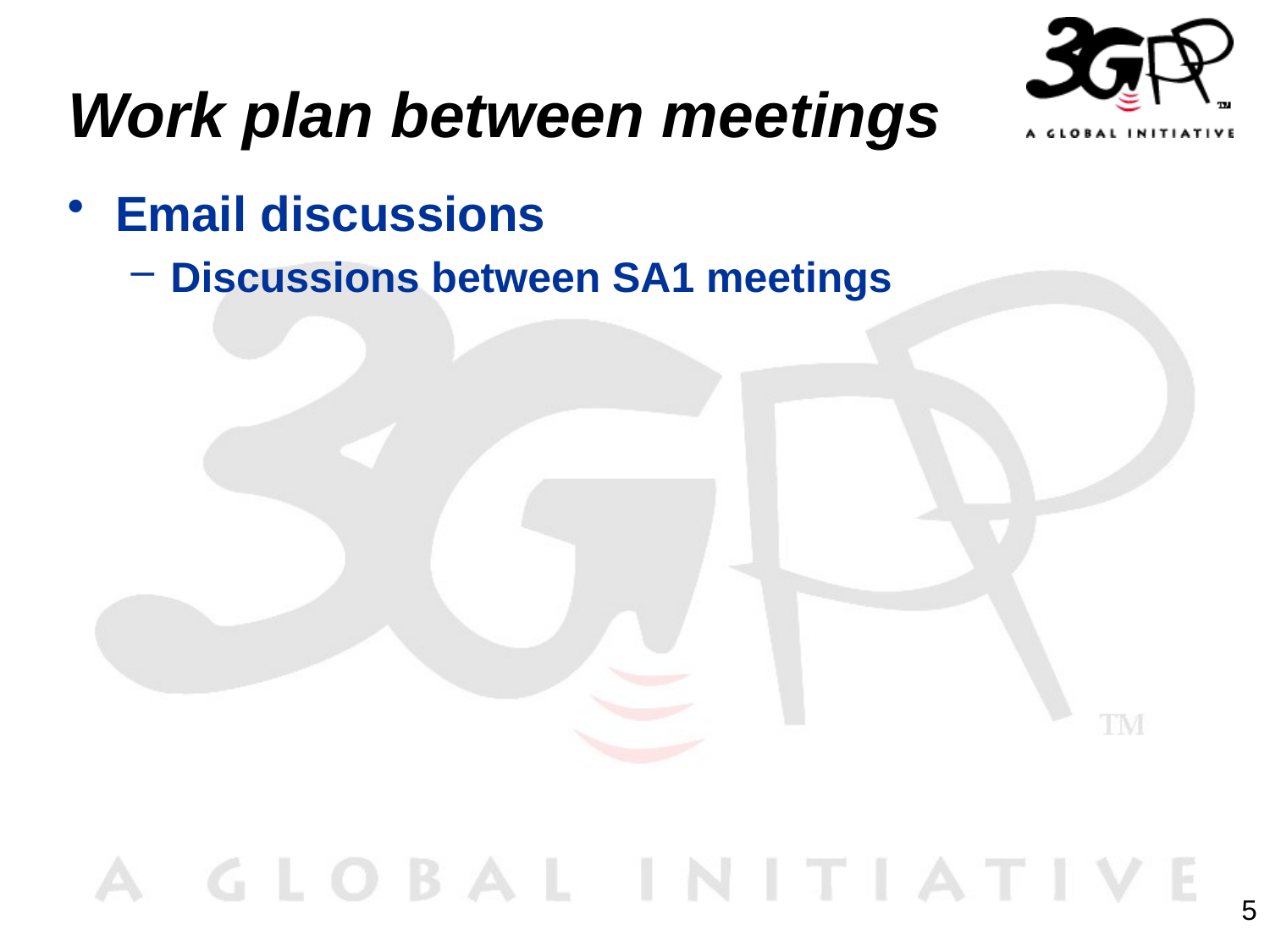

# Work plan between meetings
Email discussions
Discussions between SA1 meetings

5